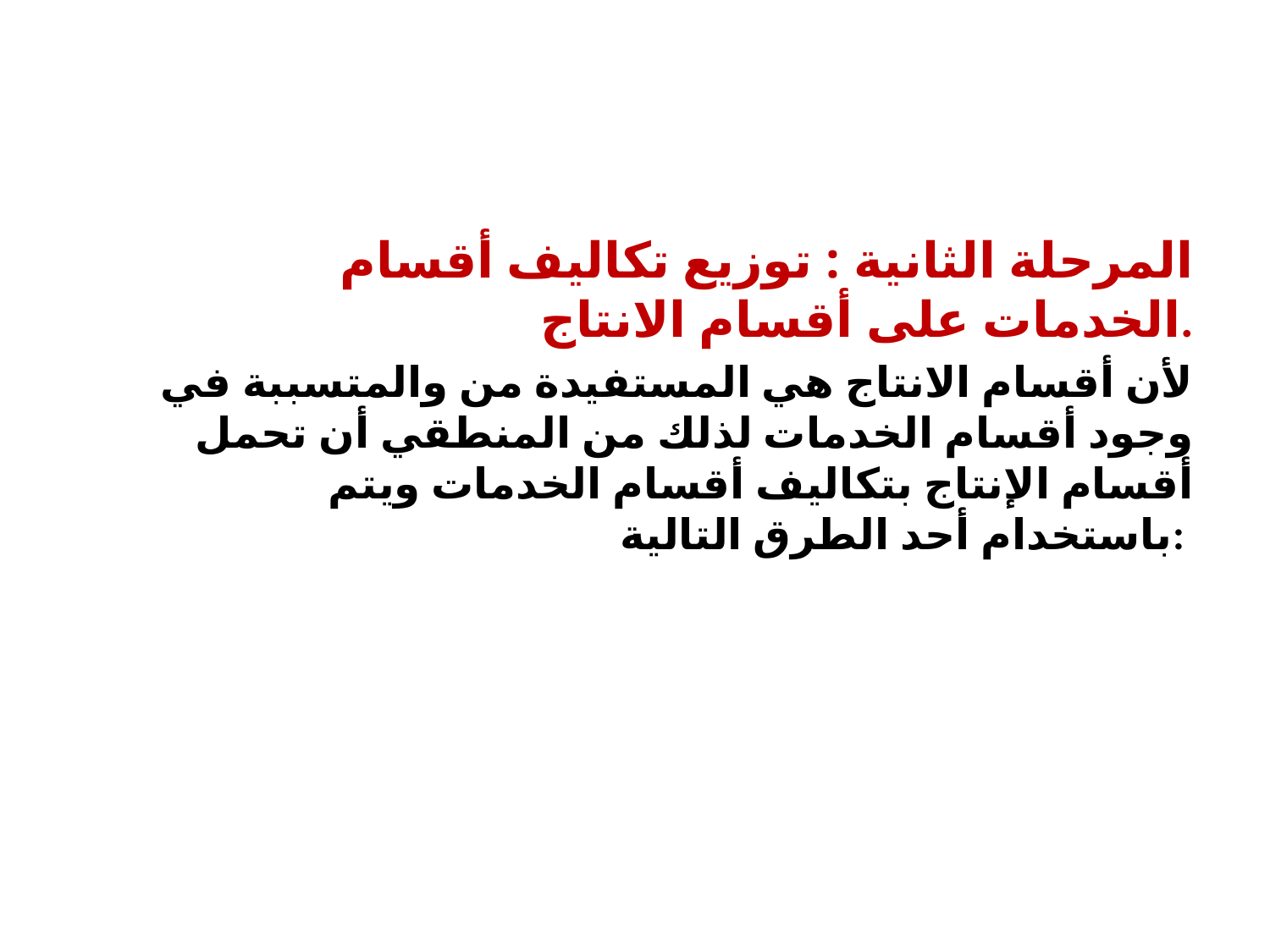

المرحلة الثانية : توزيع تكاليف أقسام الخدمات على أقسام الانتاج.
لأن أقسام الانتاج هي المستفيدة من والمتسببة في وجود أقسام الخدمات لذلك من المنطقي أن تحمل أقسام الإنتاج بتكاليف أقسام الخدمات ويتم باستخدام أحد الطرق التالية: